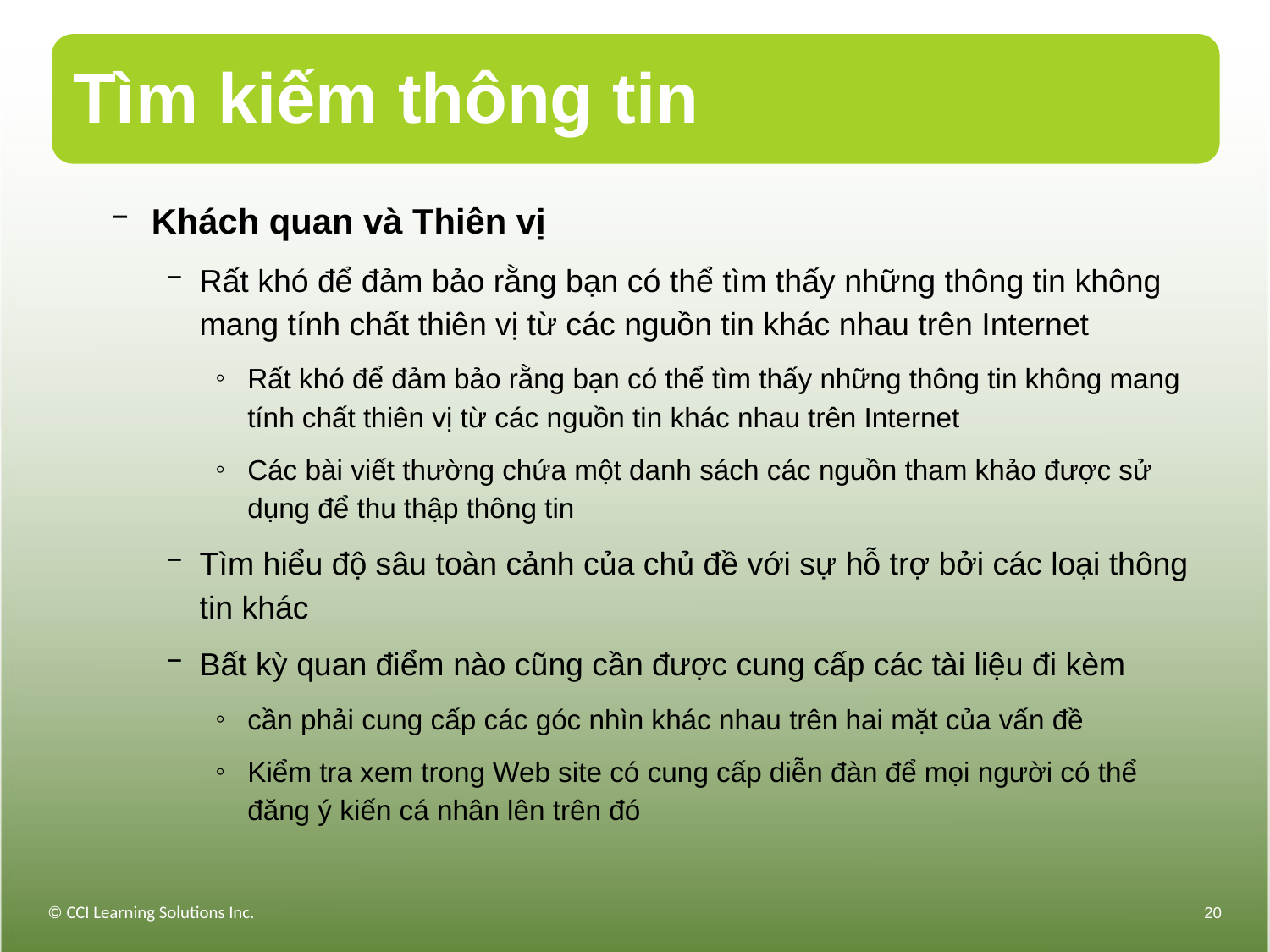

# Tìm kiếm thông tin
Khách quan và Thiên vị
Rất khó để đảm bảo rằng bạn có thể tìm thấy những thông tin không mang tính chất thiên vị từ các nguồn tin khác nhau trên Internet
Rất khó để đảm bảo rằng bạn có thể tìm thấy những thông tin không mang tính chất thiên vị từ các nguồn tin khác nhau trên Internet
Các bài viết thường chứa một danh sách các nguồn tham khảo được sử dụng để thu thập thông tin
Tìm hiểu độ sâu toàn cảnh của chủ đề với sự hỗ trợ bởi các loại thông tin khác
Bất kỳ quan điểm nào cũng cần được cung cấp các tài liệu đi kèm
cần phải cung cấp các góc nhìn khác nhau trên hai mặt của vấn đề
Kiểm tra xem trong Web site có cung cấp diễn đàn để mọi người có thể đăng ý kiến cá nhân lên trên đó
© CCI Learning Solutions Inc.
20